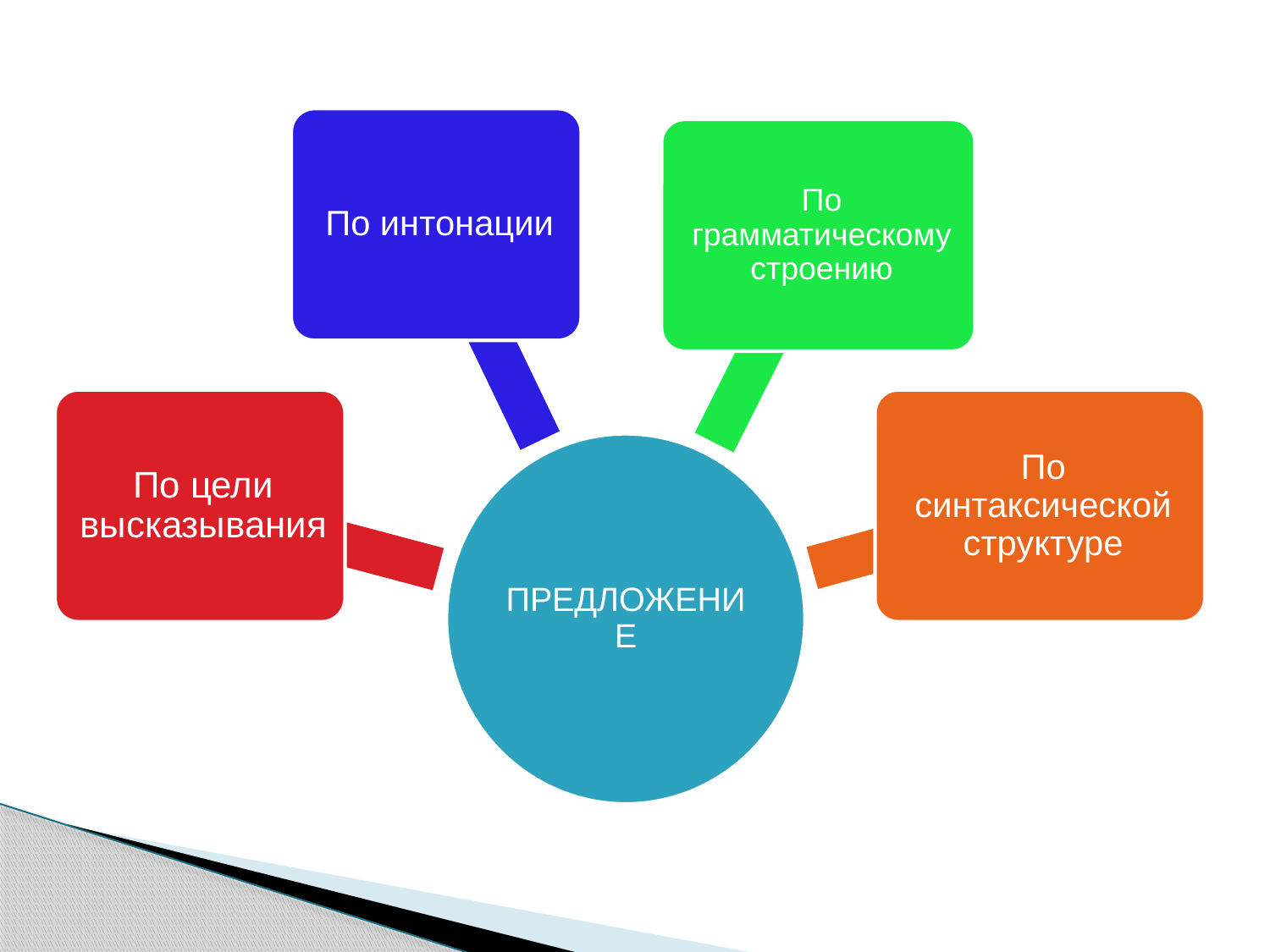

ПРЕДЛОЖЕНИЕ
По цели высказывания
По интонации
По грамматическому строению
По синтаксической структуре